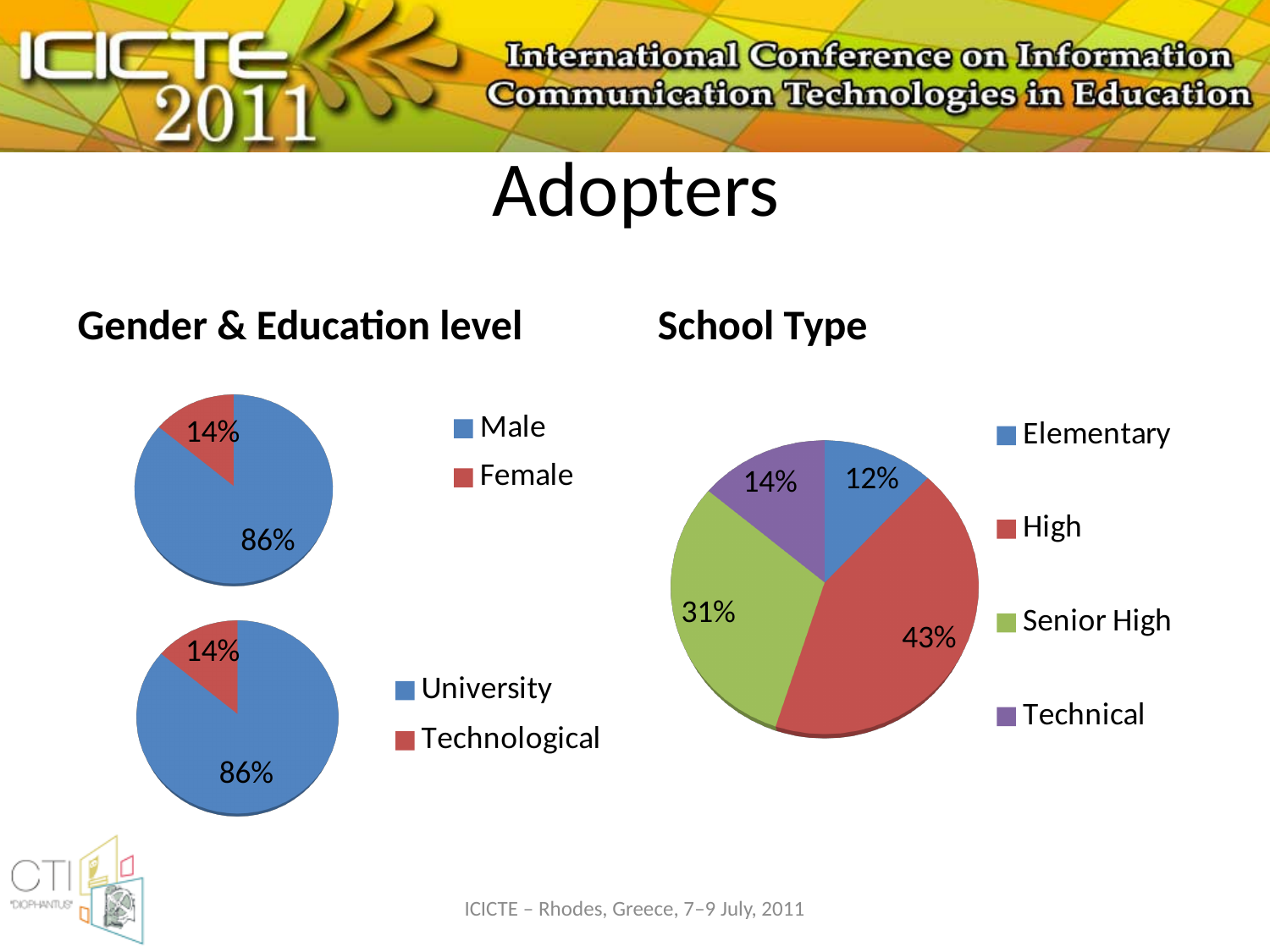

# Adopters
Gender & Education level
School Type

[unsupported chart]

[unsupported chart]

[unsupported chart]

ICICTE – Rhodes, Greece, 7–9 July, 2011